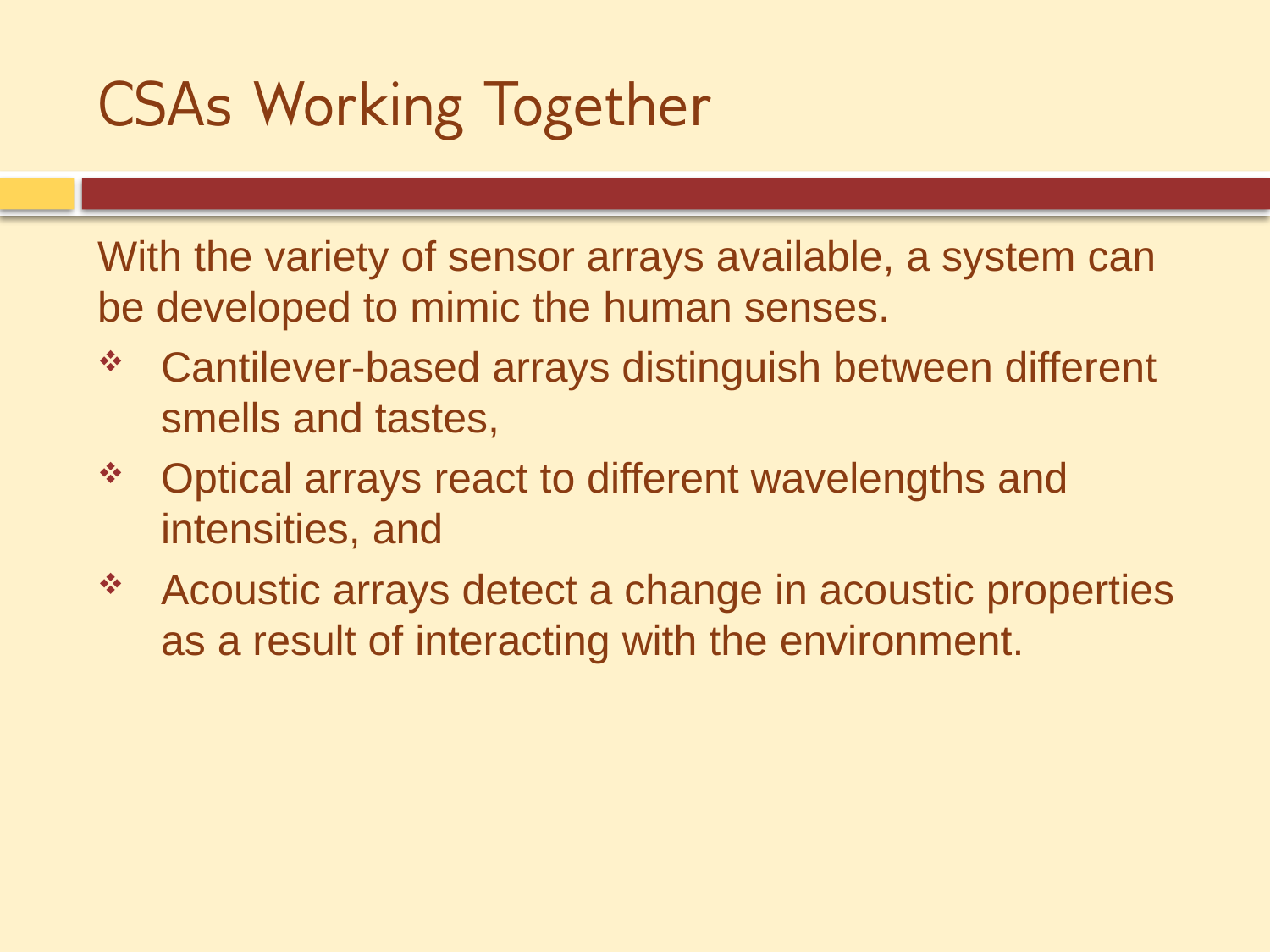

# CSAs Working Together
With the variety of sensor arrays available, a system can be developed to mimic the human senses.
Cantilever-based arrays distinguish between different smells and tastes,
Optical arrays react to different wavelengths and intensities, and
Acoustic arrays detect a change in acoustic properties as a result of interacting with the environment.